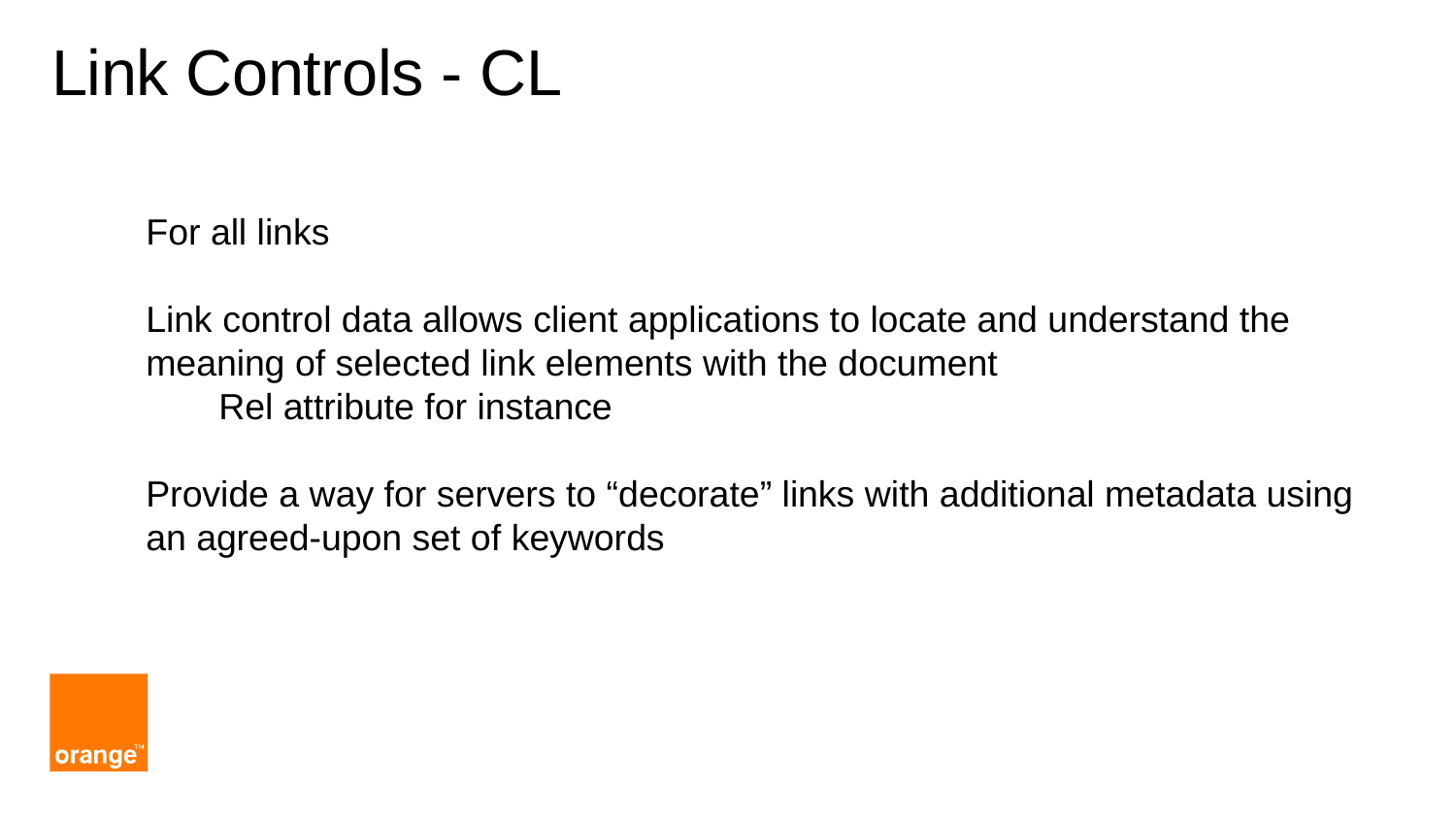

# Link Controls - CL
For all links

Link control data allows client applications to locate and understand the meaning of selected link elements with the document
Rel attribute for instance

Provide a way for servers to “decorate” links with additional metadata using an agreed-upon set of keywords